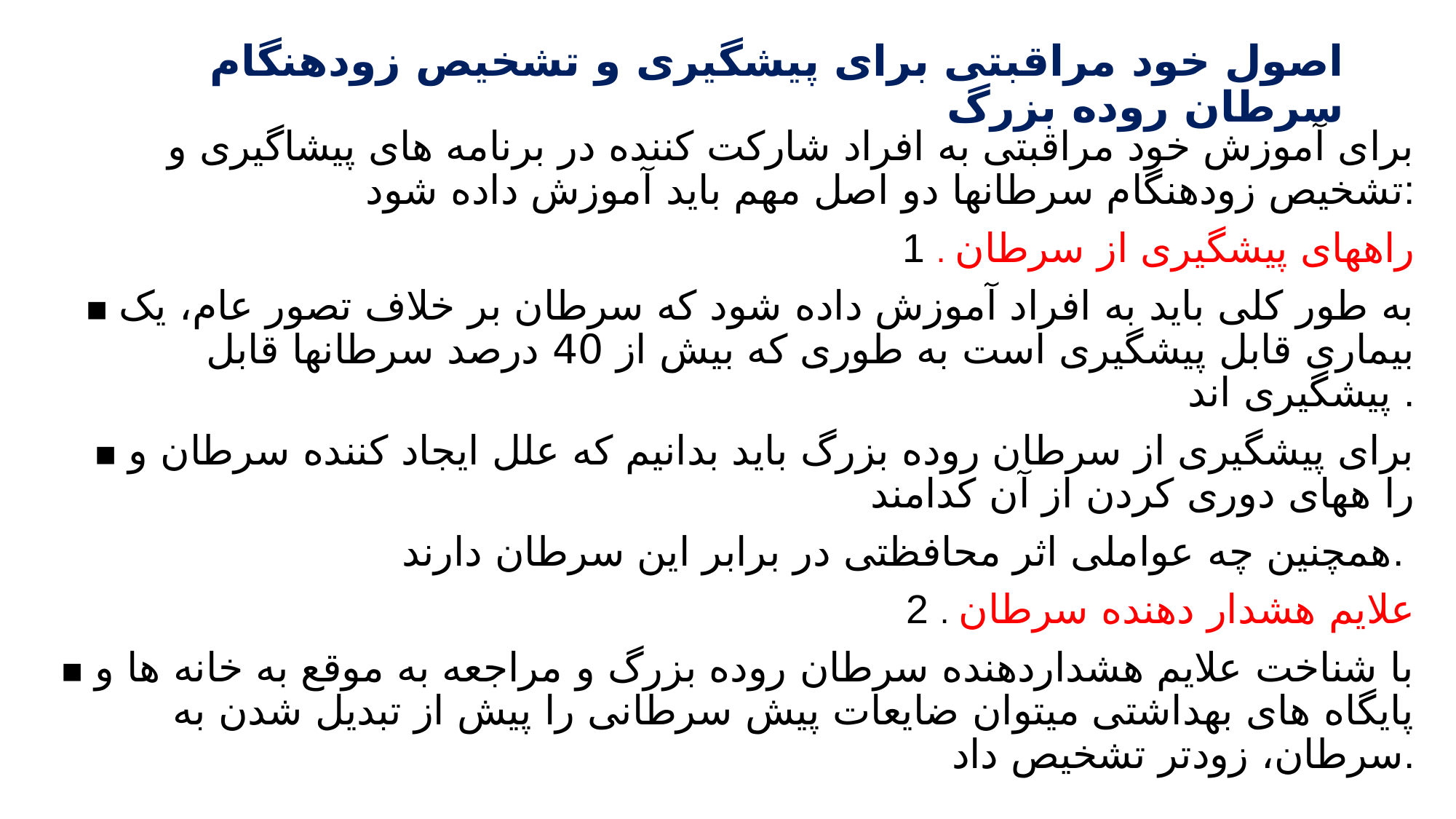

# اصول خود مراقبتی برای پیشگیری و تشخیص زودهنگام سرطان روده بزرگ
برای آموزش خود مراقبتی به افراد شارکت کننده در برنامه های پیشاگیری و تشخیص زودهنگام سرطانها دو اصل مهم باید آموزش داده شود:
1 . راههای پیشگیری از سرطان
▪ به طور کلی باید به افراد آموزش داده شود که سرطان بر خلاف تصور عام، یک بیماری قابل پیشگیری است به طوری که بیش از 40 درصد سرطانها قابل پیشگیری اند .
▪ برای پیشگیری از سرطان روده بزرگ باید بدانیم که علل ایجاد کننده سرطان و را ههای دوری کردن از آن کدامند
همچنین چه عواملی اثر محافظتی در برابر این سرطان دارند.
2 . علایم هشدار دهنده سرطان
▪ با شناخت علایم هشداردهنده سرطان روده بزرگ و مراجعه به موقع به خانه ها و پایگاه های بهداشتی میتوان ضایعات پیش سرطانی را پیش از تبدیل شدن به سرطان، زودتر تشخیص داد.